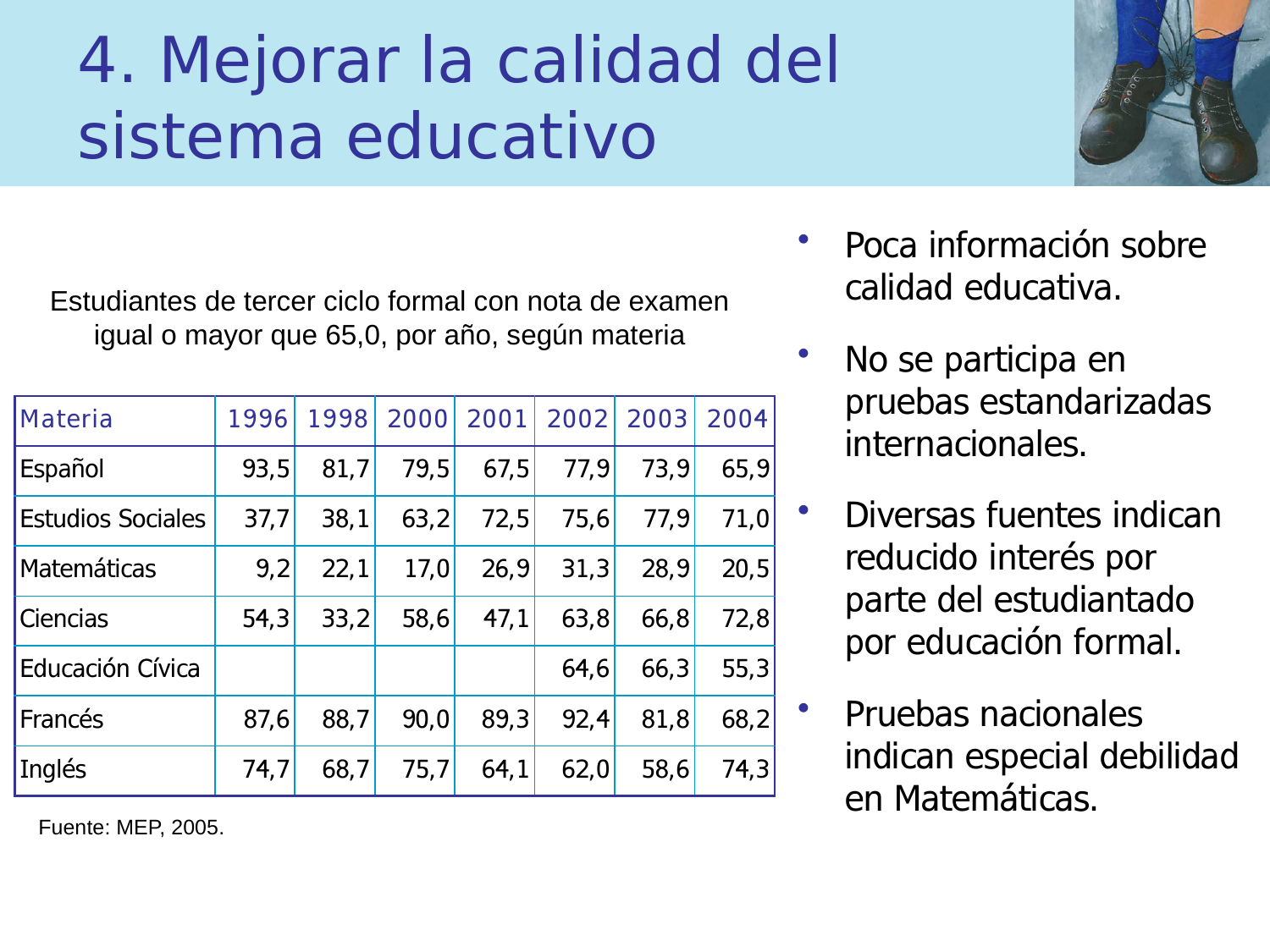

# 4. Mejorar la calidad del sistema educativo
Poca información sobre calidad educativa.

No se participa en pruebas estandarizadas internacionales.

Diversas fuentes indican reducido interés por parte del estudiantado por educación formal.

Pruebas nacionales indican especial debilidad en Matemáticas.
Estudiantes de tercer ciclo formal con nota de examen igual o mayor que 65,0, por año, según materia
| Materia | 1996 | 1998 | 2000 | 2001 | 2002 | 2003 | 2004 |
| --- | --- | --- | --- | --- | --- | --- | --- |
| Español | 93,5 | 81,7 | 79,5 | 67,5 | 77,9 | 73,9 | 65,9 |
| Estudios Sociales | 37,7 | 38,1 | 63,2 | 72,5 | 75,6 | 77,9 | 71,0 |
| Matemáticas | 9,2 | 22,1 | 17,0 | 26,9 | 31,3 | 28,9 | 20,5 |
| Ciencias | 54,3 | 33,2 | 58,6 | 47,1 | 63,8 | 66,8 | 72,8 |
| Educación Cívica |  |  |  |  | 64,6 | 66,3 | 55,3 |
| Francés | 87,6 | 88,7 | 90,0 | 89,3 | 92,4 | 81,8 | 68,2 |
| Inglés | 74,7 | 68,7 | 75,7 | 64,1 | 62,0 | 58,6 | 74,3 |
Fuente: MEP, 2005.